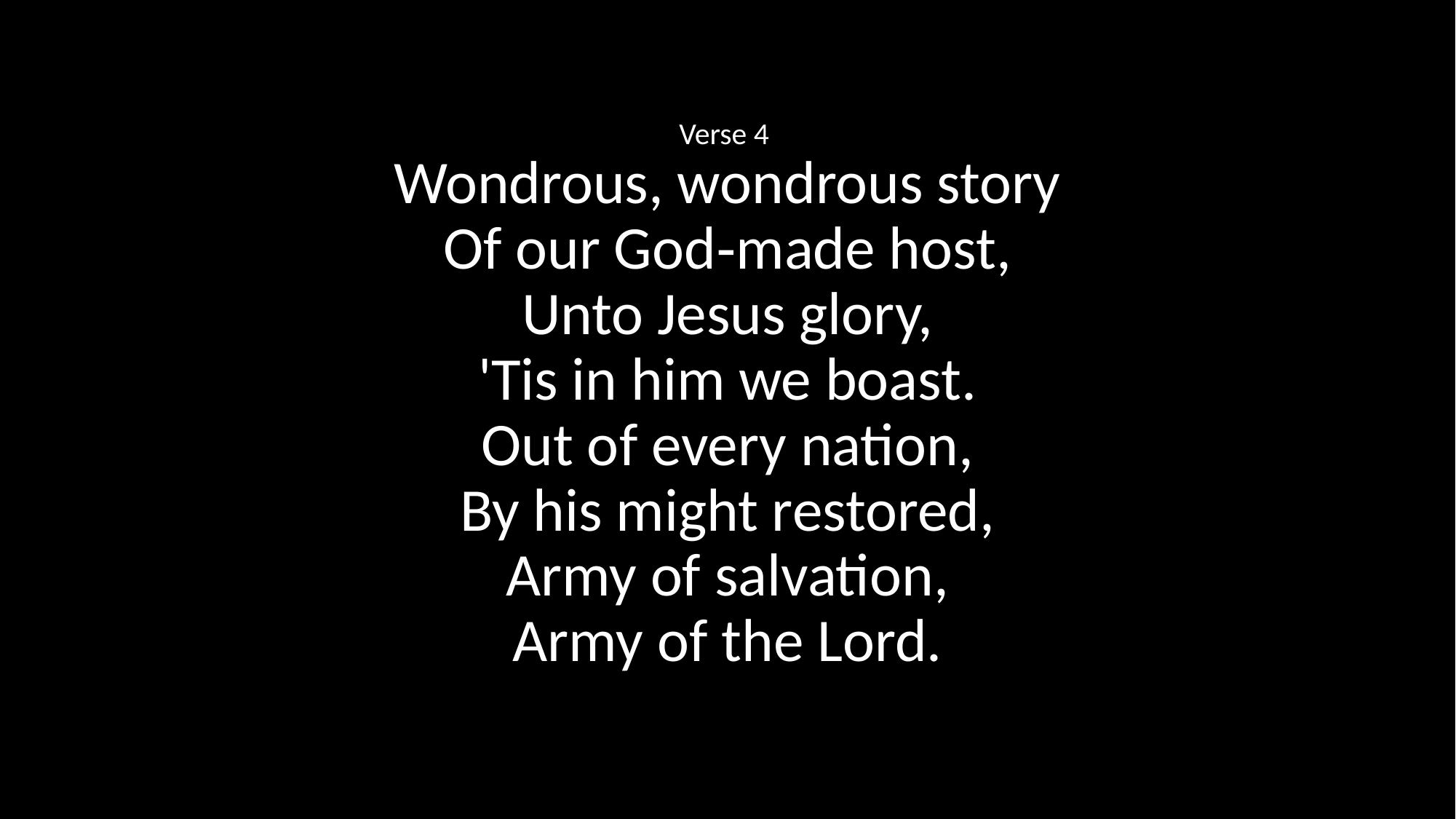

Verse 4
Wondrous, wondrous story
Of our God‑made host,
Unto Jesus glory,
'Tis in him we boast.
Out of every nation,
By his might restored,
Army of salvation,
Army of the Lord.